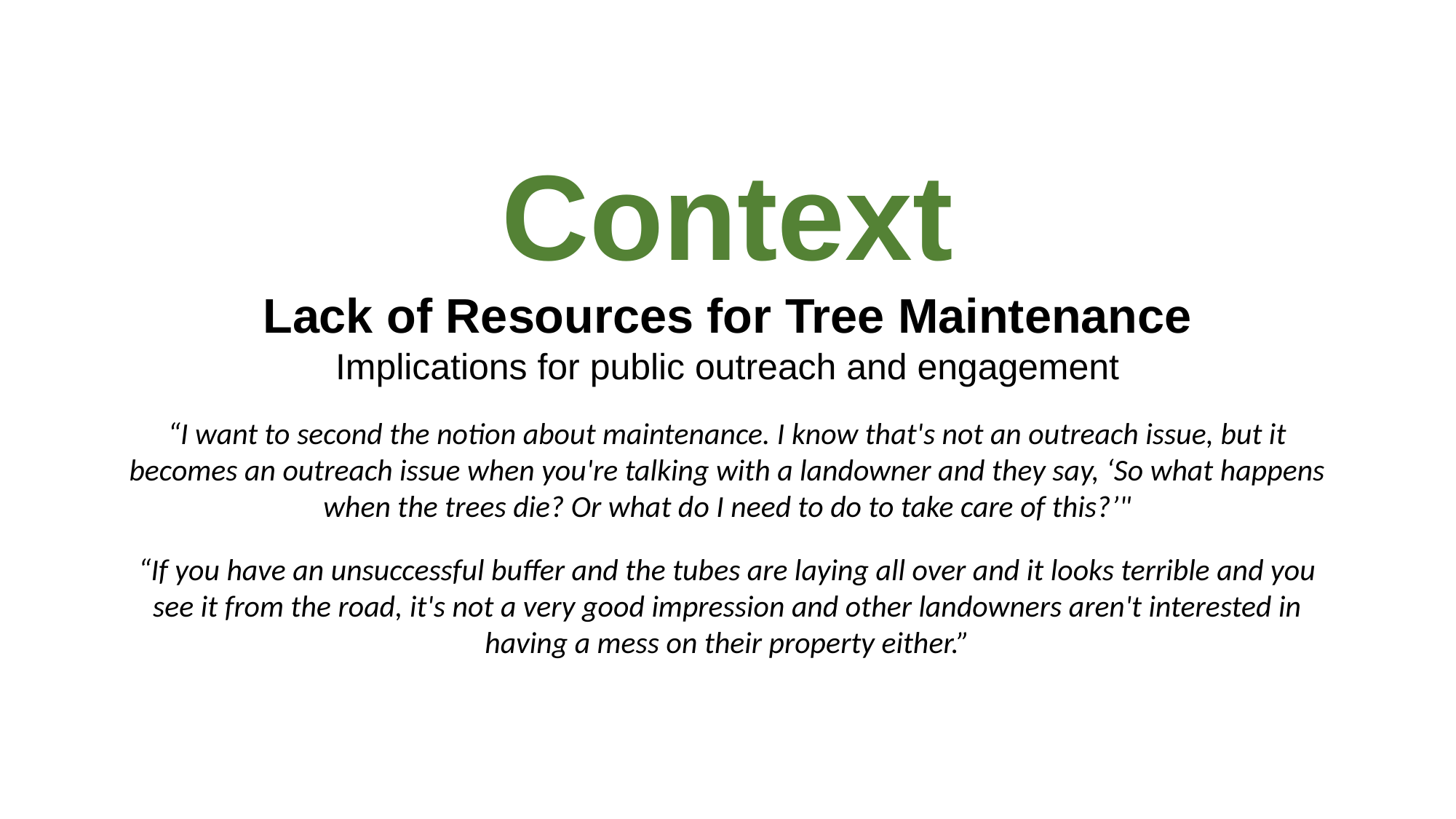

Context
Lack of Resources for Tree Maintenance
Implications for public outreach and engagement
“I want to second the notion about maintenance. I know that's not an outreach issue, but it becomes an outreach issue when you're talking with a landowner and they say, ‘So what happens when the trees die? Or what do I need to do to take care of this?’"
“If you have an unsuccessful buffer and the tubes are laying all over and it looks terrible and you see it from the road, it's not a very good impression and other landowners aren't interested in having a mess on their property either.”